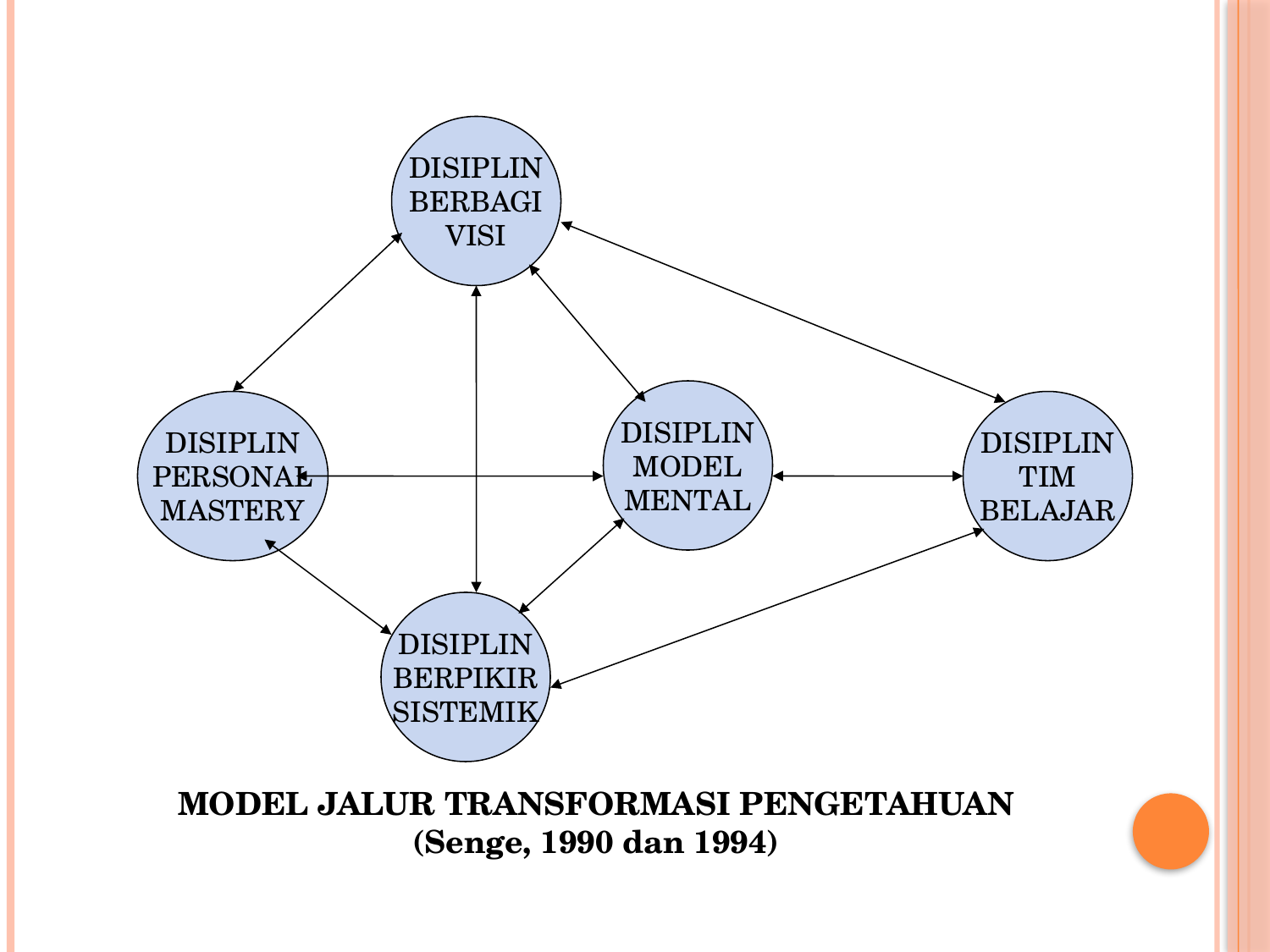

DISIPLIN
BERBAGI
VISI

DISIPLIN
MODEL
MENTAL
DISIPLIN
PERSONAL
MASTERY
DISIPLIN
TIM
BELAJAR

DISIPLIN
BERPIKIR
SISTEMIK
MODEL JALUR TRANSFORMASI PENGETAHUAN
(Senge, 1990 dan 1994)